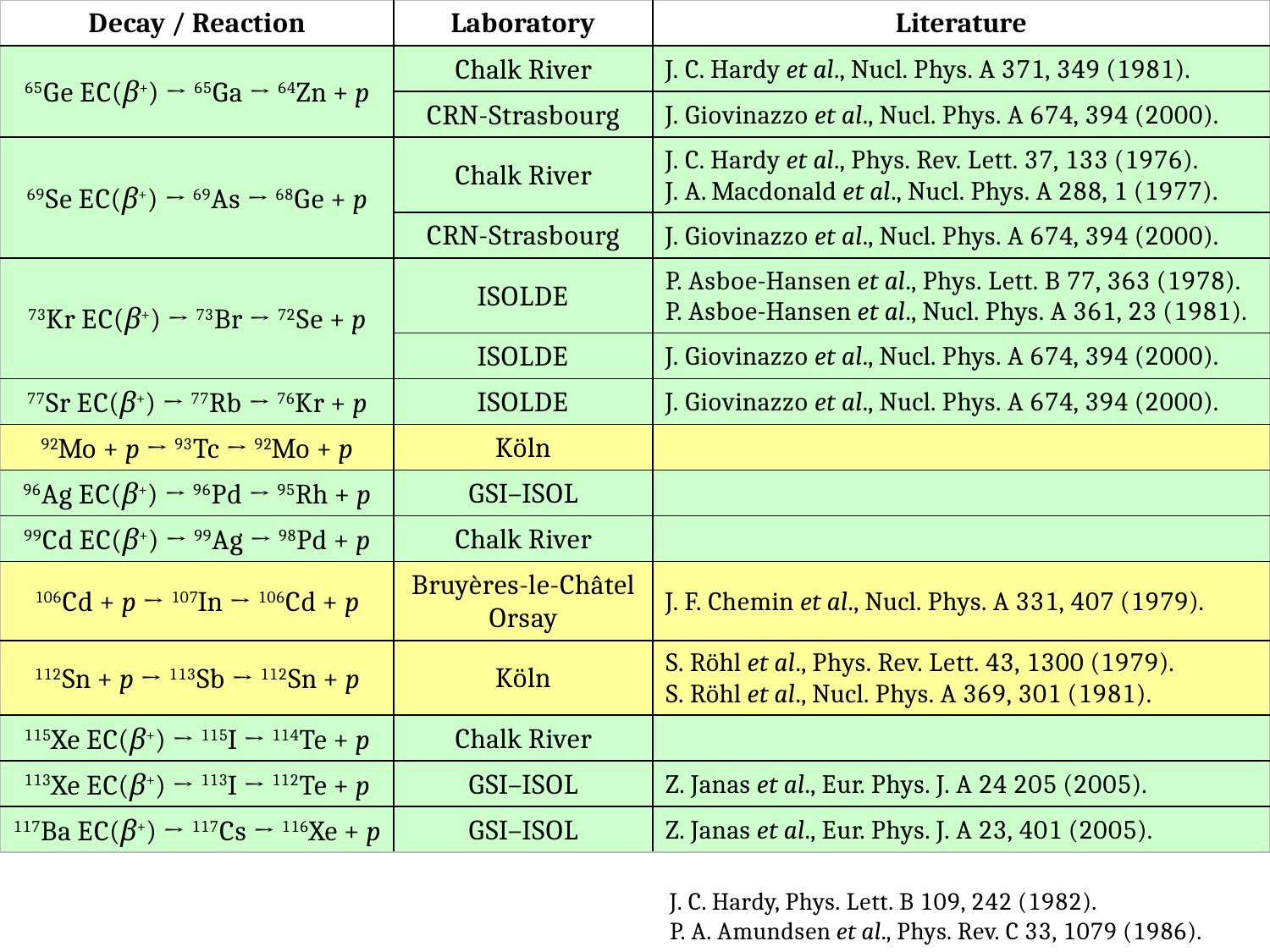

| Decay / Reaction | Laboratory | Literature |
| --- | --- | --- |
| 65Ge EC(β+) → 65Ga → 64Zn + p | Chalk River | J. C. Hardy et al., Nucl. Phys. A 371, 349 (1981). |
|  | CRN-Strasbourg | J. Giovinazzo et al., Nucl. Phys. A 674, 394 (2000). |
| 69Se EC(β+) → 69As → 68Ge + p | Chalk River | J. C. Hardy et al., Phys. Rev. Lett. 37, 133 (1976). J. A. Macdonald et al., Nucl. Phys. A 288, 1 (1977). |
|  | CRN-Strasbourg | J. Giovinazzo et al., Nucl. Phys. A 674, 394 (2000). |
| 73Kr EC(β+) → 73Br → 72Se + p | ISOLDE | P. Asboe-Hansen et al., Phys. Lett. B 77, 363 (1978). P. Asboe-Hansen et al., Nucl. Phys. A 361, 23 (1981). |
|  | ISOLDE | J. Giovinazzo et al., Nucl. Phys. A 674, 394 (2000). |
| 77Sr EC(β+) → 77Rb → 76Kr + p | ISOLDE | J. Giovinazzo et al., Nucl. Phys. A 674, 394 (2000). |
| 92Mo + p → 93Tc → 92Mo + p | Köln |  |
| 96Ag EC(β+) → 96Pd → 95Rh + p | GSI–ISOL |  |
| 99Cd EC(β+) → 99Ag → 98Pd + p | Chalk River |  |
| 106Cd + p → 107In → 106Cd + p | Bruyères-le-Châtel Orsay | J. F. Chemin et al., Nucl. Phys. A 331, 407 (1979). |
| 112Sn + p → 113Sb → 112Sn + p | Köln | S. Röhl et al., Phys. Rev. Lett. 43, 1300 (1979). S. Röhl et al., Nucl. Phys. A 369, 301 (1981). |
| 115Xe EC(β+) → 115I → 114Te + p | Chalk River |  |
| 113Xe EC(β+) → 113I → 112Te + p | GSI–ISOL | Z. Janas et al., Eur. Phys. J. A 24 205 (2005). |
| 117Ba EC(β+) → 117Cs → 116Xe + p | GSI–ISOL | Z. Janas et al., Eur. Phys. J. A 23, 401 (2005). |
J. C. Hardy, Phys. Lett. B 109, 242 (1982).
P. A. Amundsen et al., Phys. Rev. C 33, 1079 (1986).